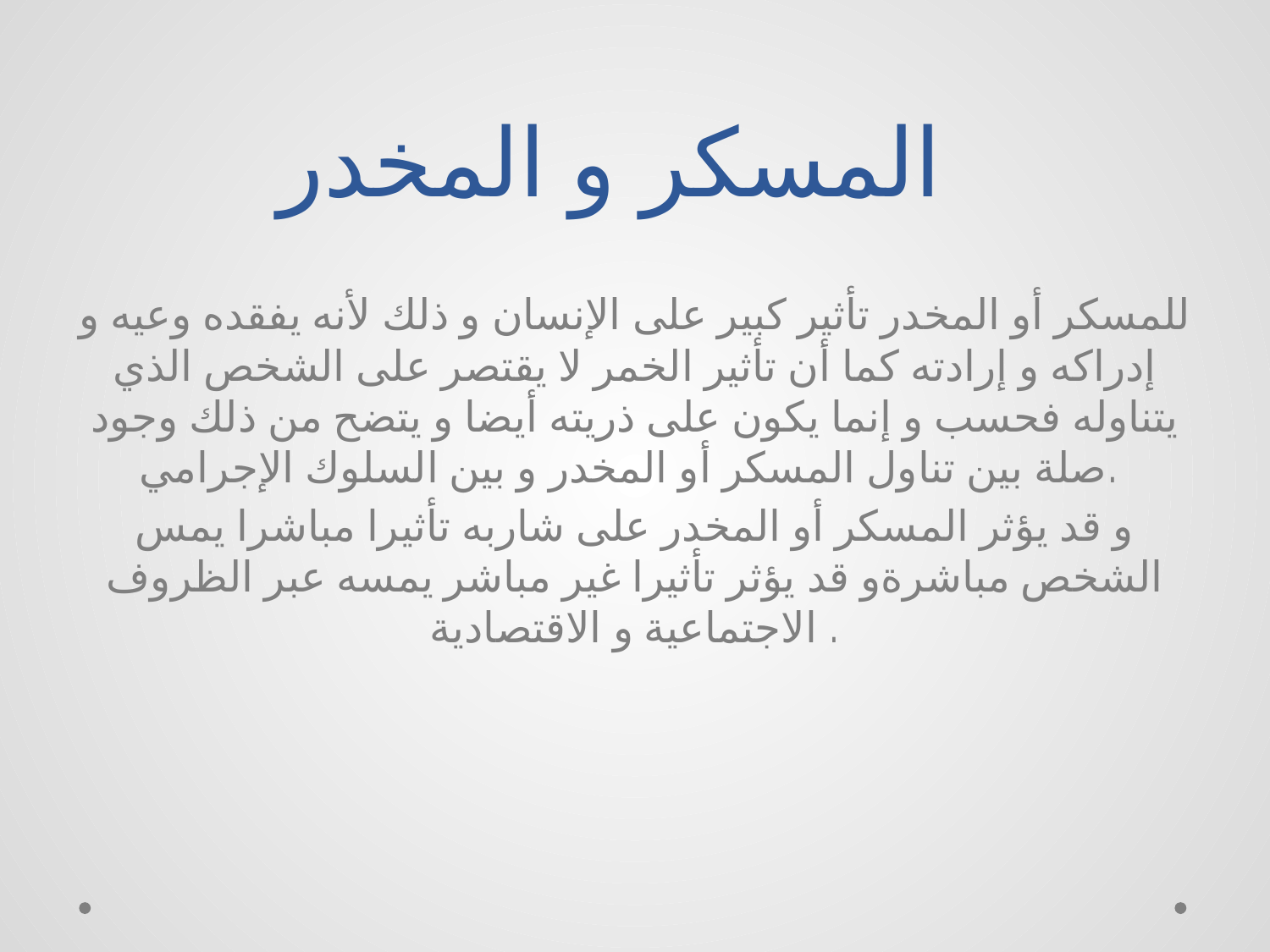

# المسكر و المخدر

للمسكر أو المخدر تأثير كبير على الإنسان و ذلك لأنه يفقده وعيه و إدراكه و إرادته كما أن تأثير الخمر لا يقتصر على الشخص الذي يتناوله فحسب و إنما يكون على ذريته أيضا و يتضح من ذلك وجود صلة بين تناول المسكر أو المخدر و بين السلوك الإجرامي.
و قد يؤثر المسكر أو المخدر على شاربه تأثيرا مباشرا يمس الشخص مباشرةو قد يؤثر تأثيرا غير مباشر يمسه عبر الظروف الاجتماعية و الاقتصادية .